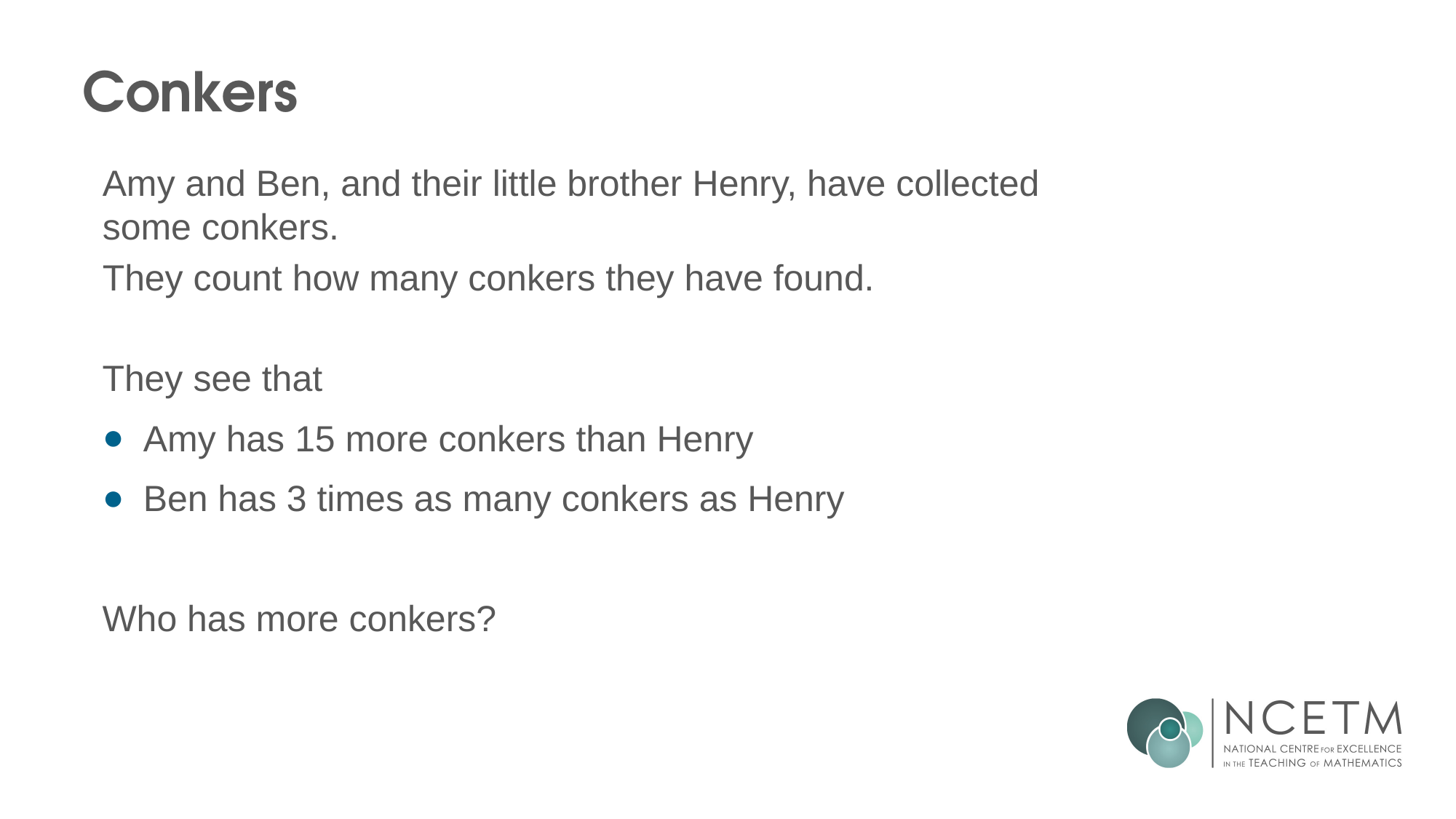

# Conkers
Amy and Ben, and their little brother Henry, have collected some conkers.
They count how many conkers they have found.
They see that
Amy has 15 more conkers than Henry
Ben has 3 times as many conkers as Henry

Who has more conkers?